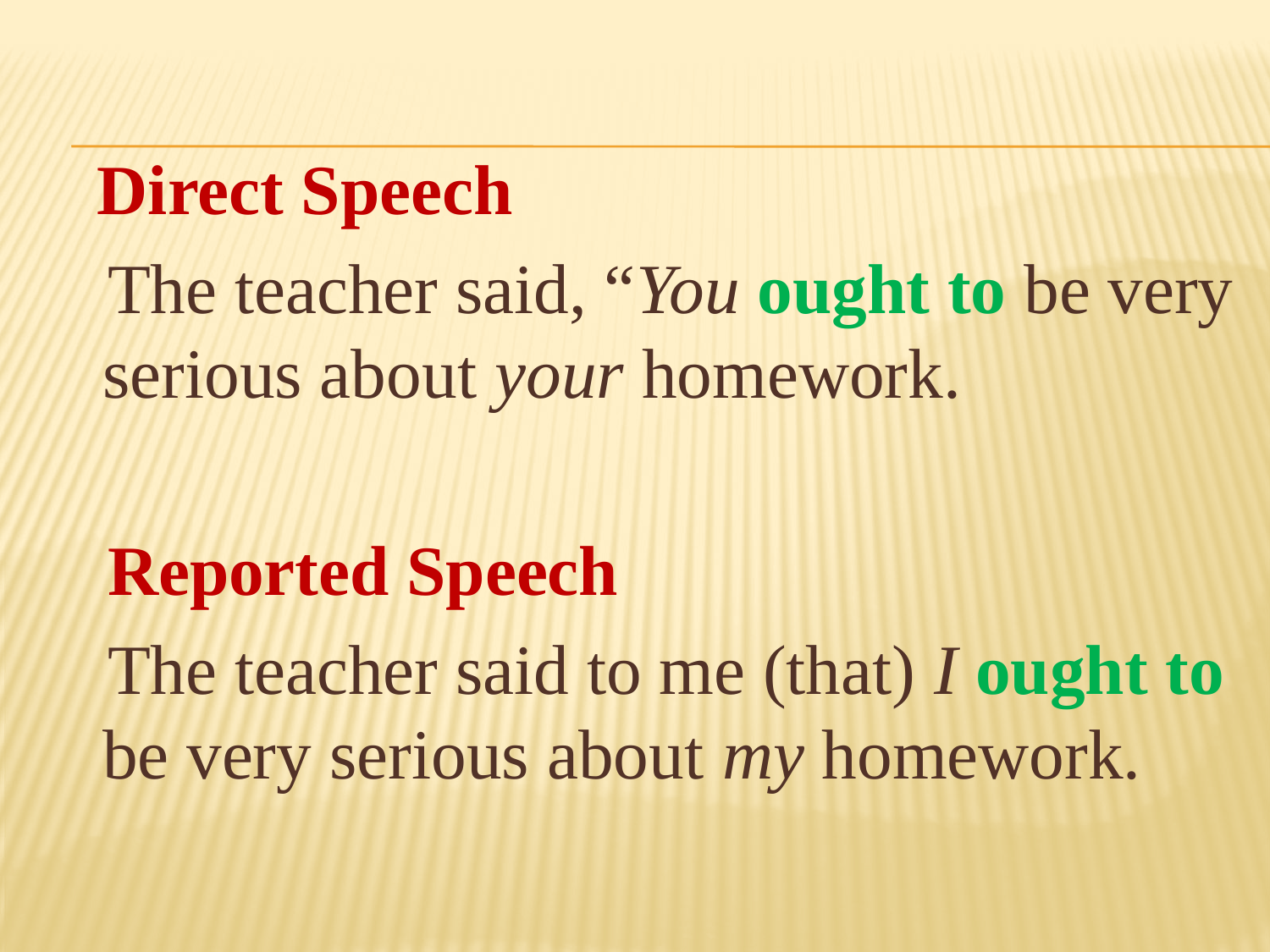

Direct Speech
   The teacher said, “You ought to be very serious about your homework.

   Reported Speech
   The teacher said to me (that) I ought to be very serious about my homework.

#